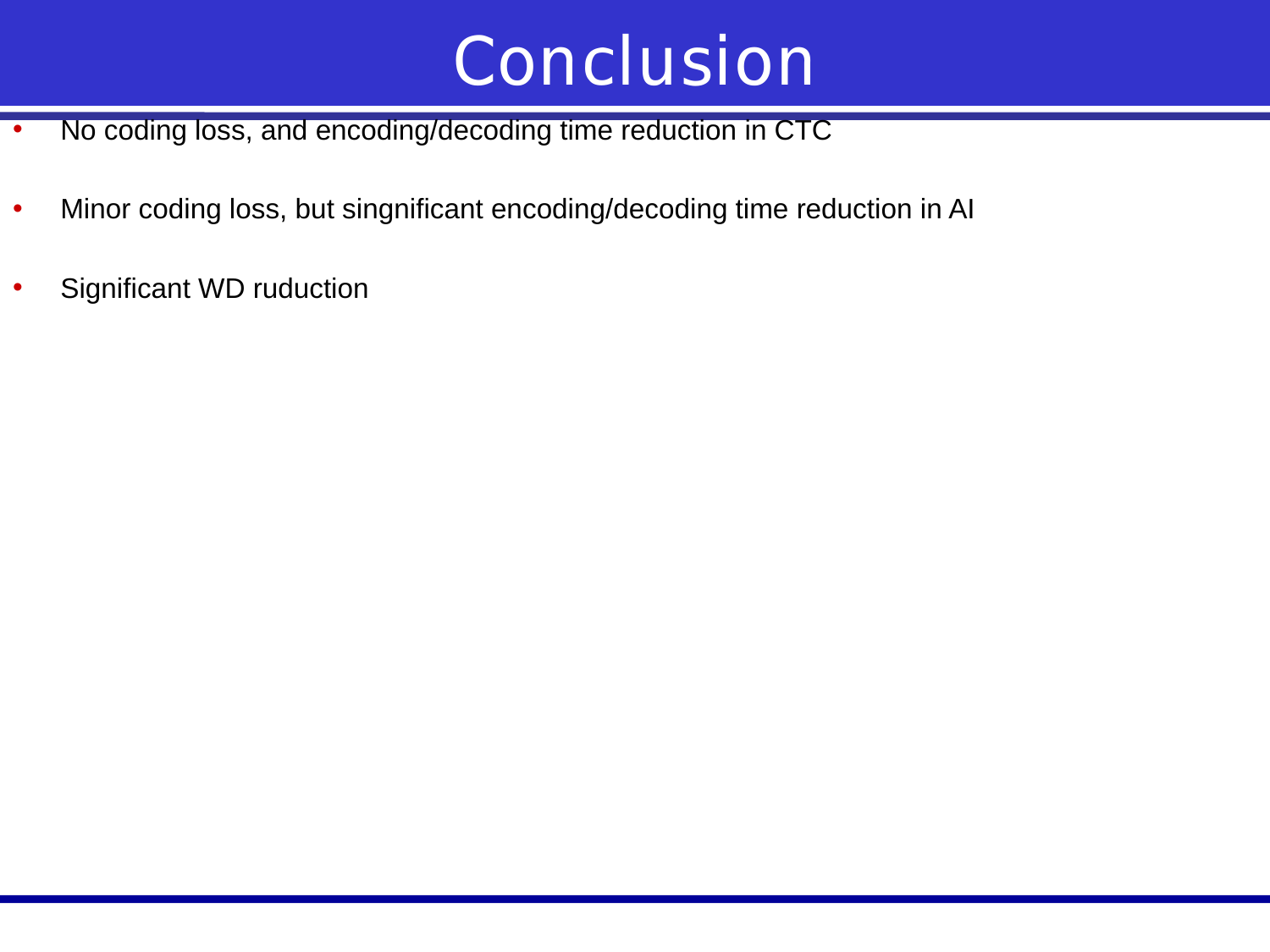

# Conclusion
No coding loss, and encoding/decoding time reduction in CTC

Minor coding loss, but singnificant encoding/decoding time reduction in AI

Significant WD ruduction

6